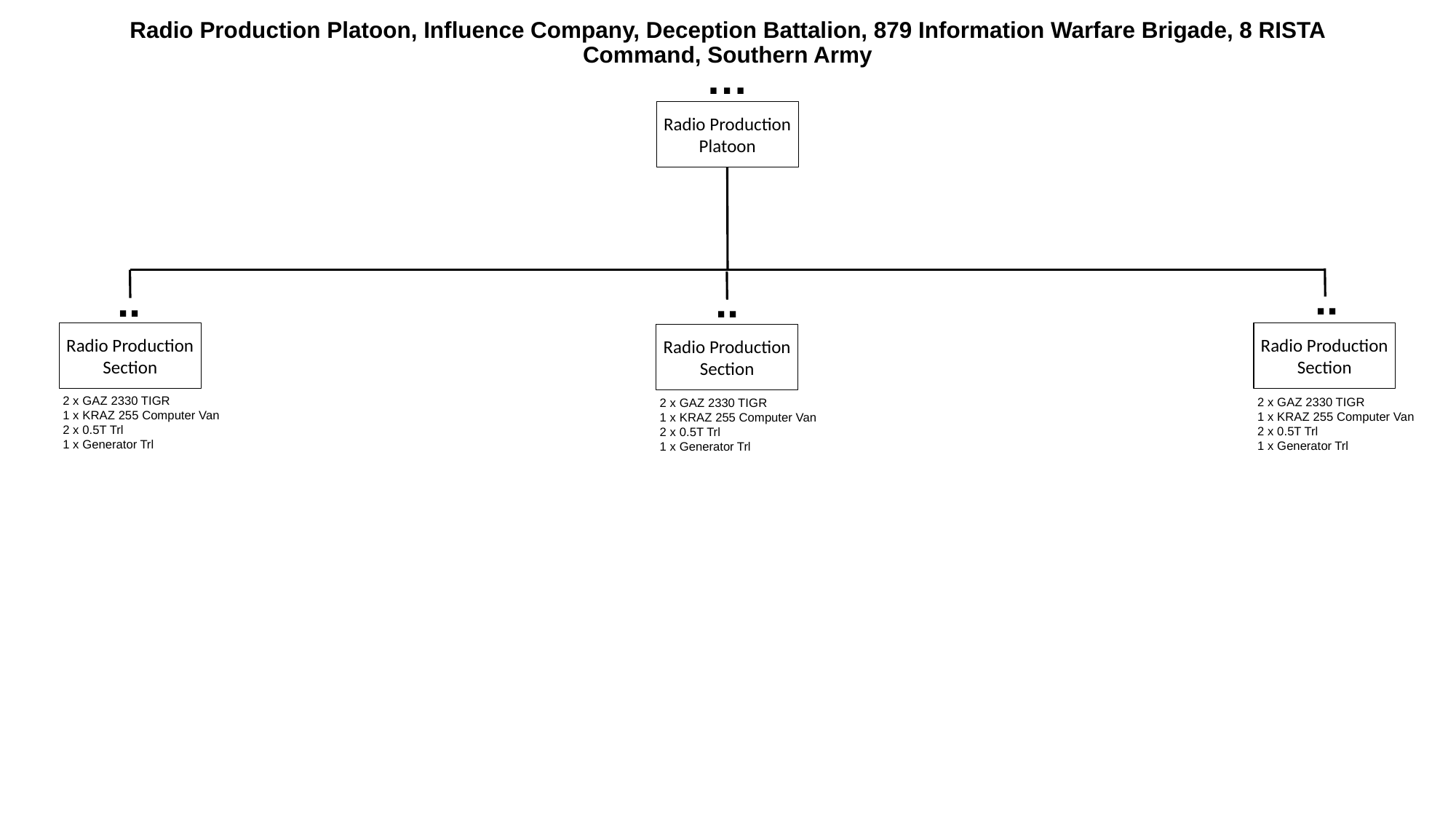

# Radio Production Platoon, Influence Company, Deception Battalion, 879 Information Warfare Brigade, 8 RISTA Command, Southern Army
…
Radio Production
Platoon
..
..
..
Radio Production
Section
Radio Production
Section
Radio Production
Section
2 x GAZ 2330 TIGR
1 x KRAZ 255 Computer Van
2 x 0.5T Trl
1 x Generator Trl
2 x GAZ 2330 TIGR
1 x KRAZ 255 Computer Van
2 x 0.5T Trl
1 x Generator Trl
2 x GAZ 2330 TIGR
1 x KRAZ 255 Computer Van
2 x 0.5T Trl
1 x Generator Trl